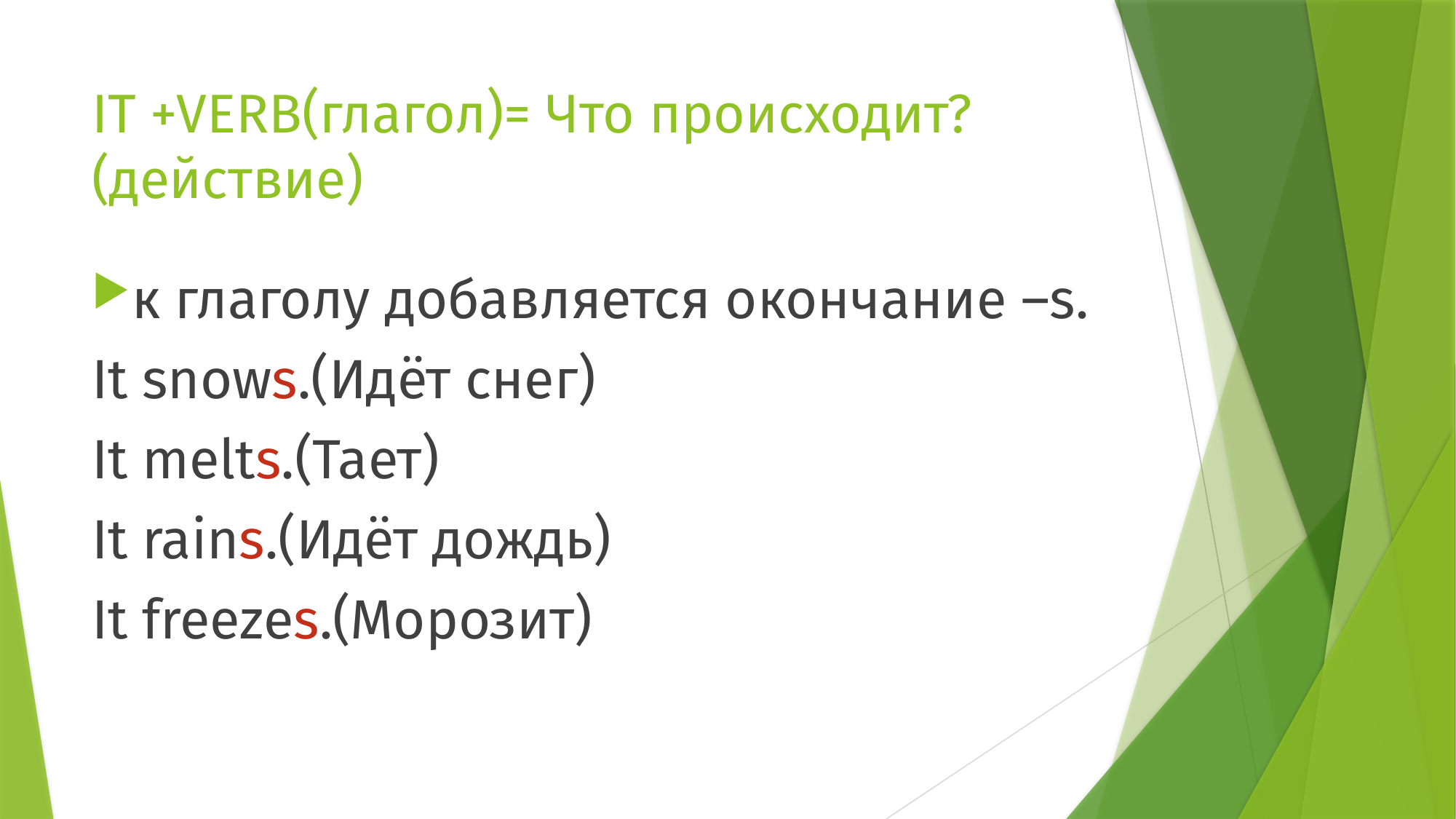

# IT +VERB(глагол)= Что происходит? (действие)
к глаголу добавляется окончание –s.
It snows.(Идёт снег)
It melts.(Тает)
It rains.(Идёт дождь)
It freezes.(Морозит)